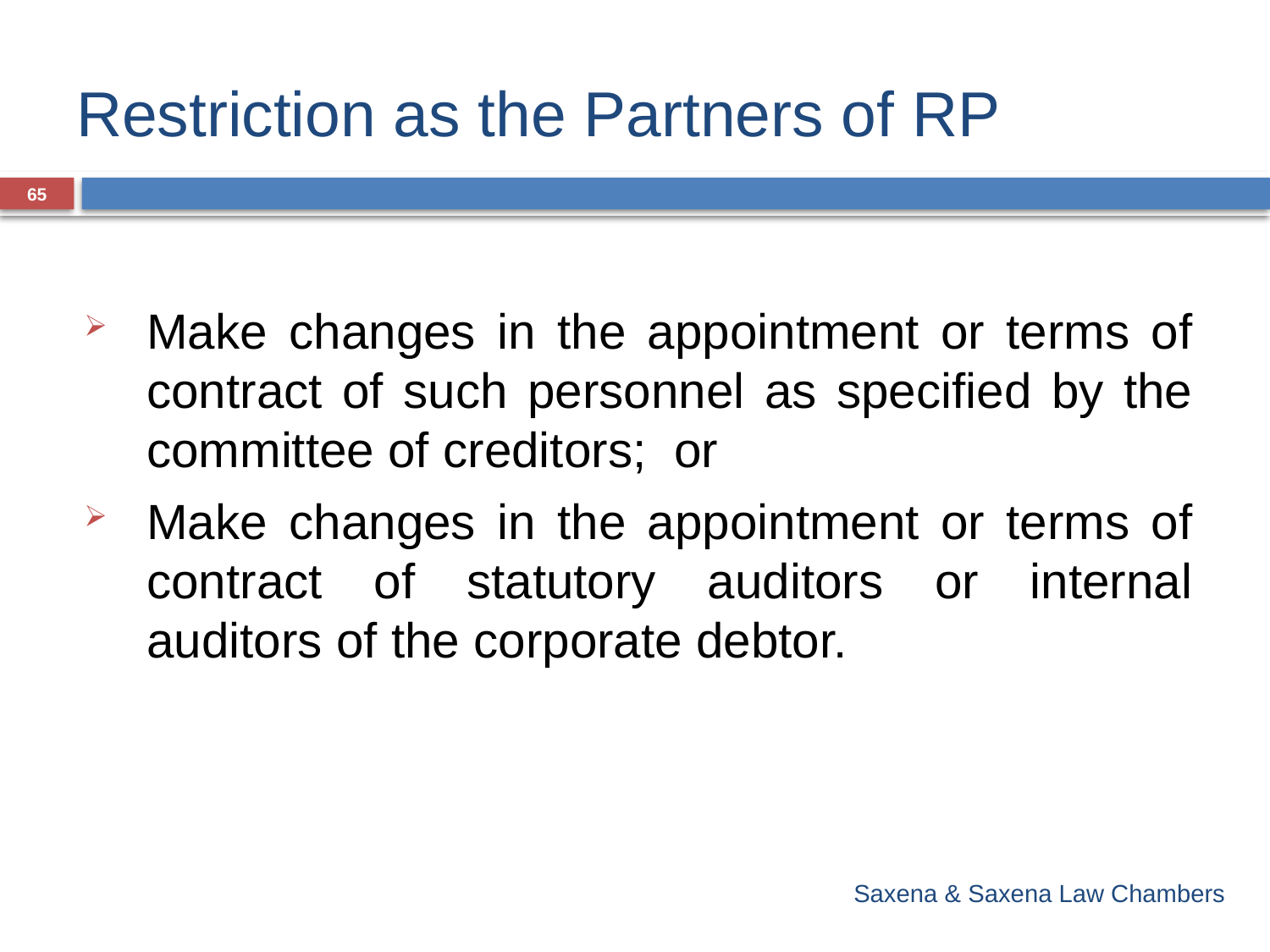

# Restriction as the Partners of RP
65

Make changes in the appointment or terms of contract of such personnel as specified by the committee of creditors;  or
Make changes in the appointment or terms of contract of statutory auditors or internal auditors of the corporate debtor.

Saxena & Saxena Law Chambers